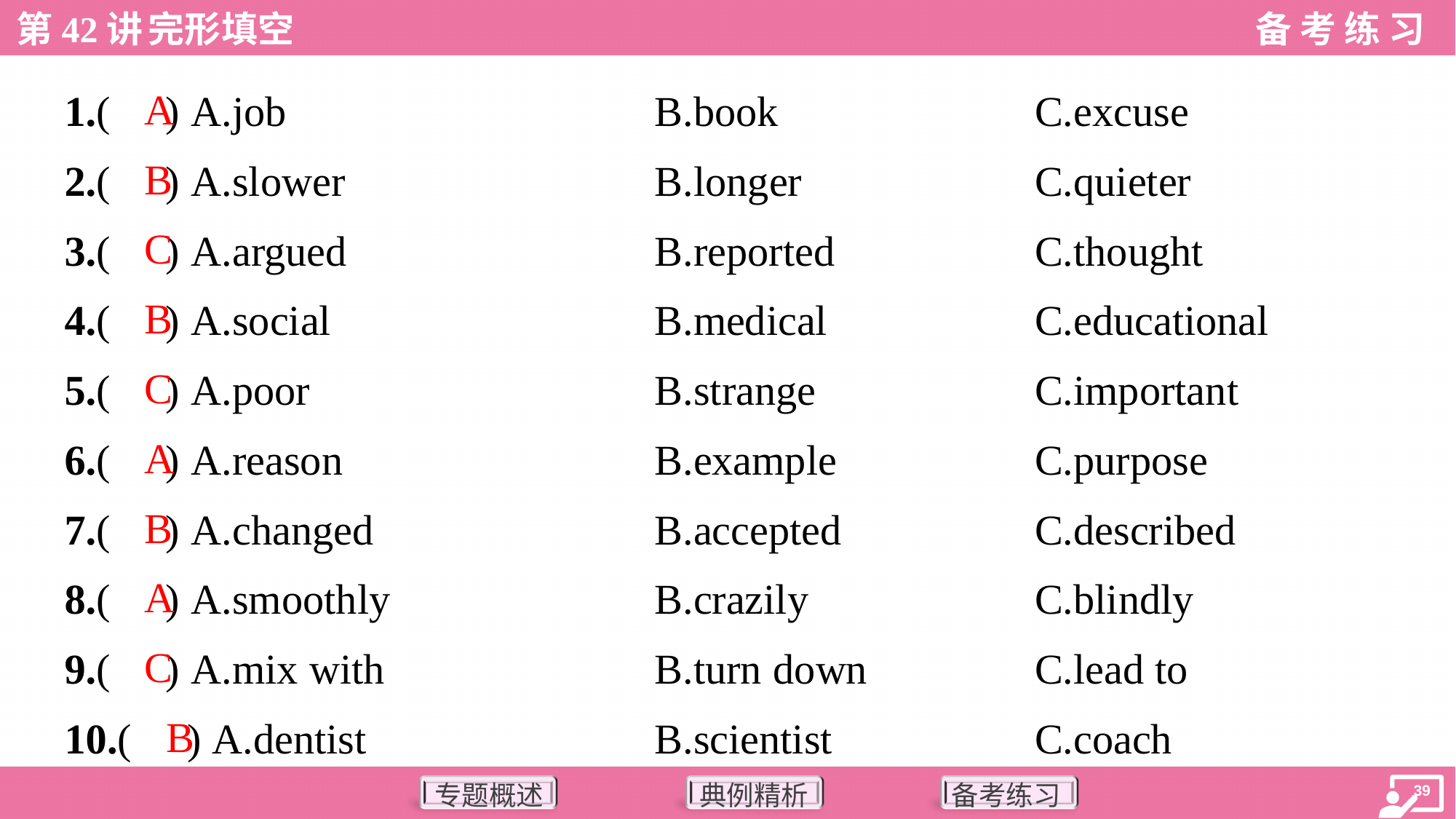

A
1.(     ) A.job	B.book	C.excuse
B
2.(     ) A.slower	B.longer	C.quieter
C
3.(     ) A.argued	B.reported	C.thought
B
4.(     ) A.social	B.medical	C.educational
C
5.(     ) A.poor	B.strange	C.important
A
6.(     ) A.reason	B.example	C.purpose
B
7.(     ) A.changed	B.accepted	C.described
A
8.(     ) A.smoothly	B.crazily	C.blindly
C
9.(     ) A.mix with	B.turn down	C.lead to
B
10.(     ) A.dentist	B.scientist	C.coach